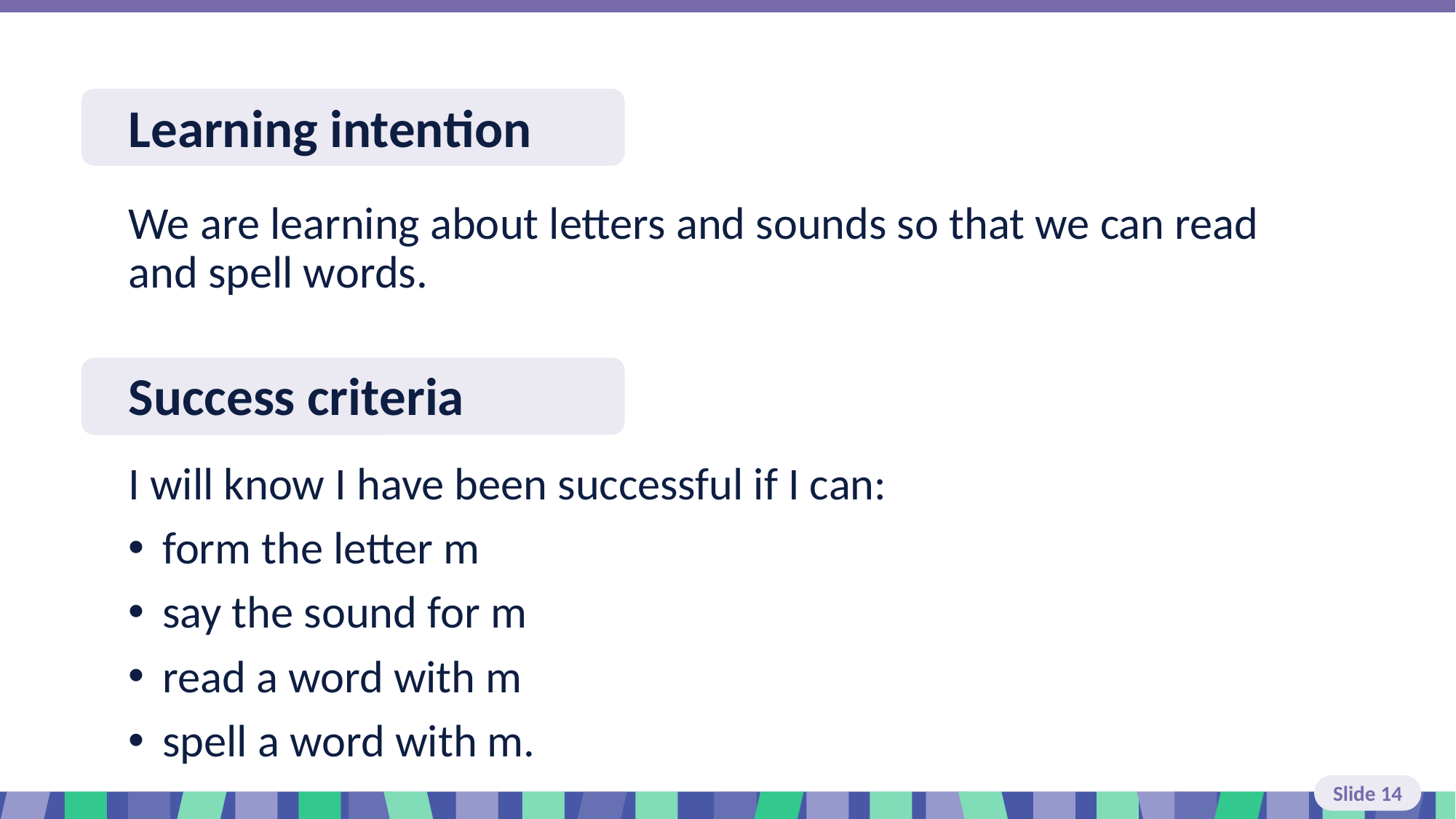

# Learning intention
We are learning about letters and sounds so that we can read and spell words.
Success criteria
I will know I have been successful if I can:
form the letter m
say the sound for m
read a word with m
spell a word with m.